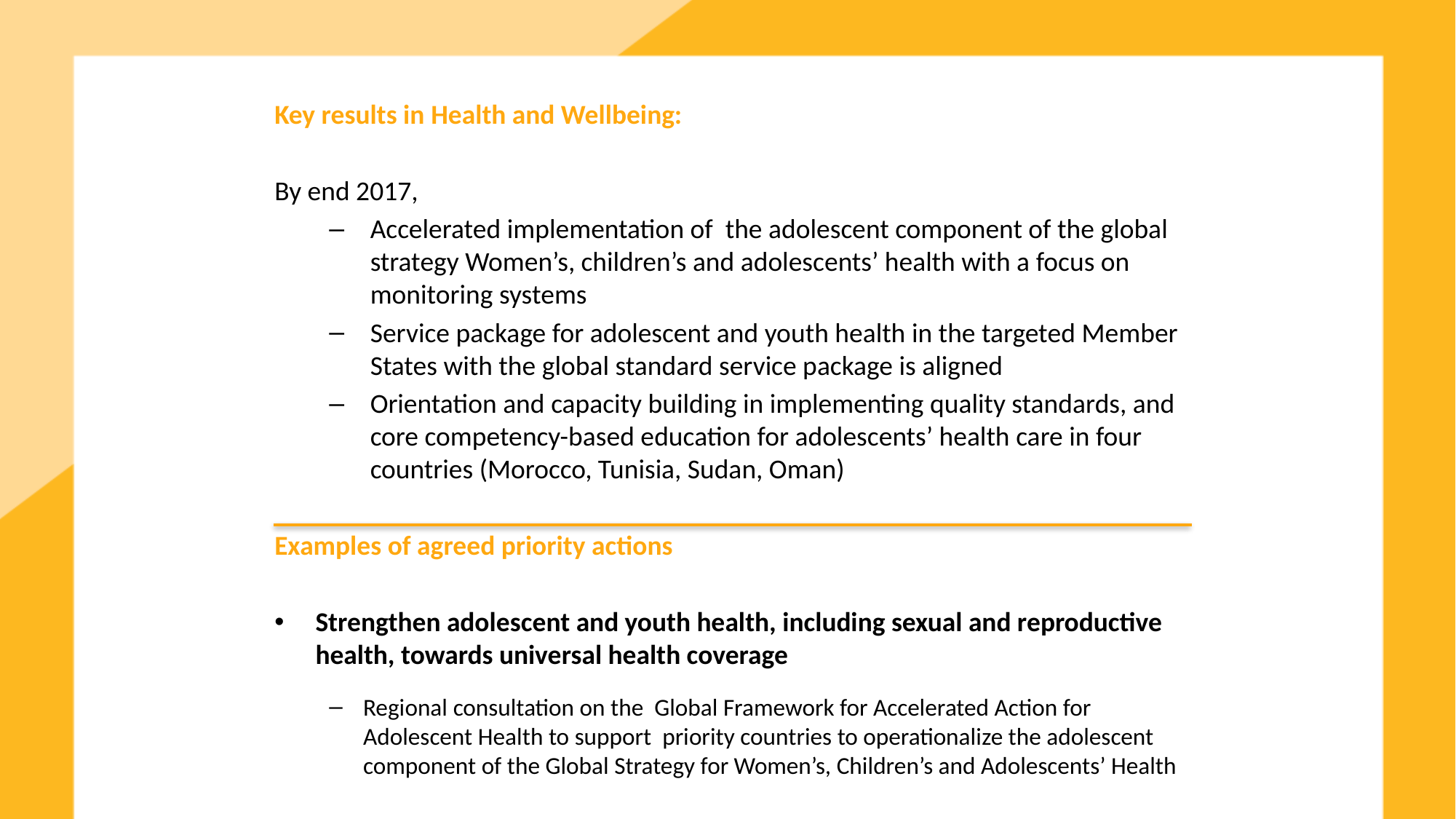

Key results in Health and Wellbeing:

By end 2017,
Accelerated implementation of  the adolescent component of the global strategy Women’s, children’s and adolescents’ health with a focus on monitoring systems
Service package for adolescent and youth health in the targeted Member States with the global standard service package is aligned
Orientation and capacity building in implementing quality standards, and core competency-based education for adolescents’ health care in four countries (Morocco, Tunisia, Sudan, Oman)

Examples of agreed priority actions

Strengthen adolescent and youth health, including sexual and reproductive health, towards universal health coverage

Regional consultation on the  Global Framework for Accelerated Action for Adolescent Health to support  priority countries to operationalize the adolescent component of the Global Strategy for Women’s, Children’s and Adolescents’ Health